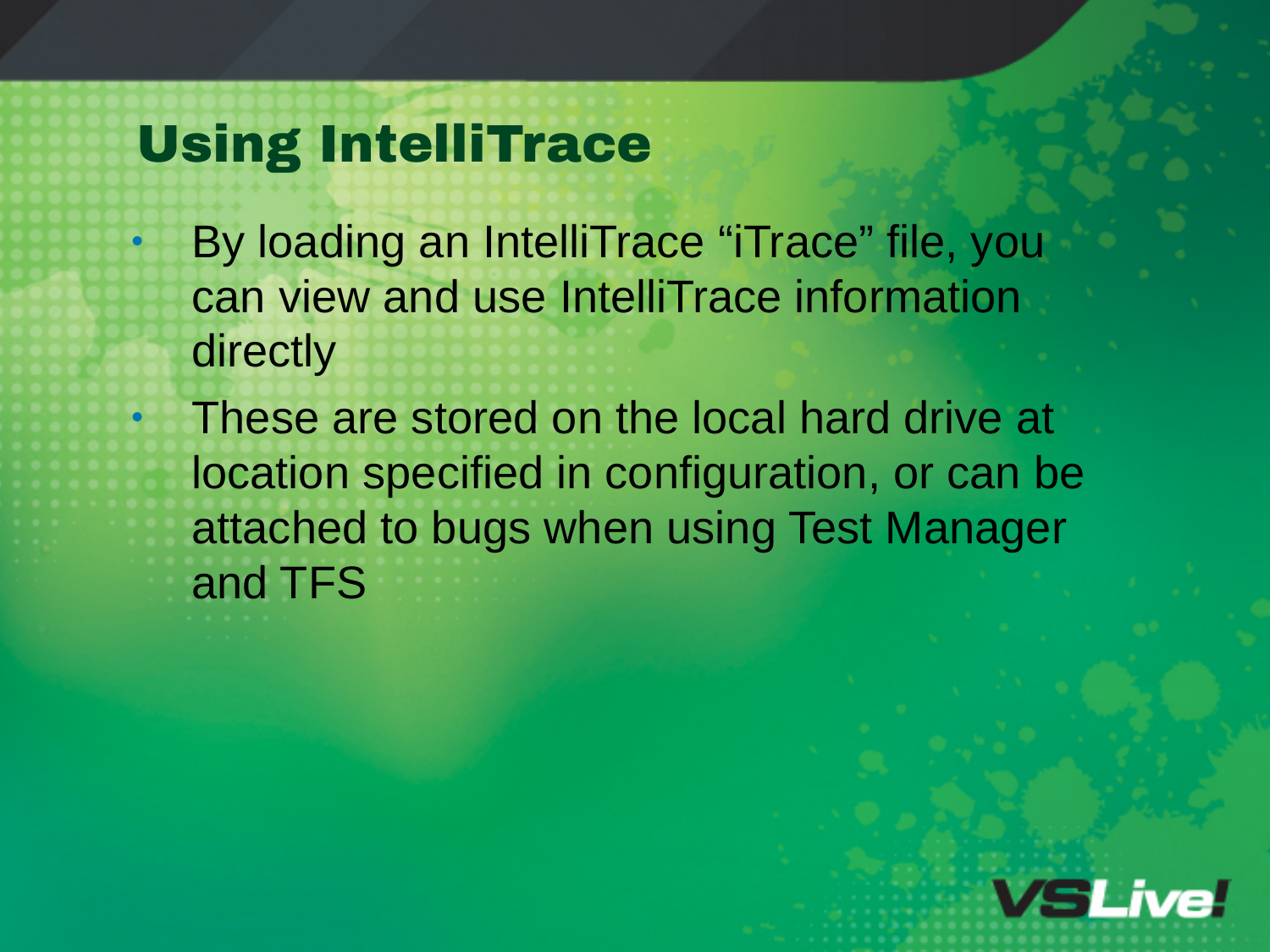

# Using IntelliTrace
By loading an IntelliTrace “iTrace” file, you can view and use IntelliTrace information directly
These are stored on the local hard drive at location specified in configuration, or can be attached to bugs when using Test Manager and TFS